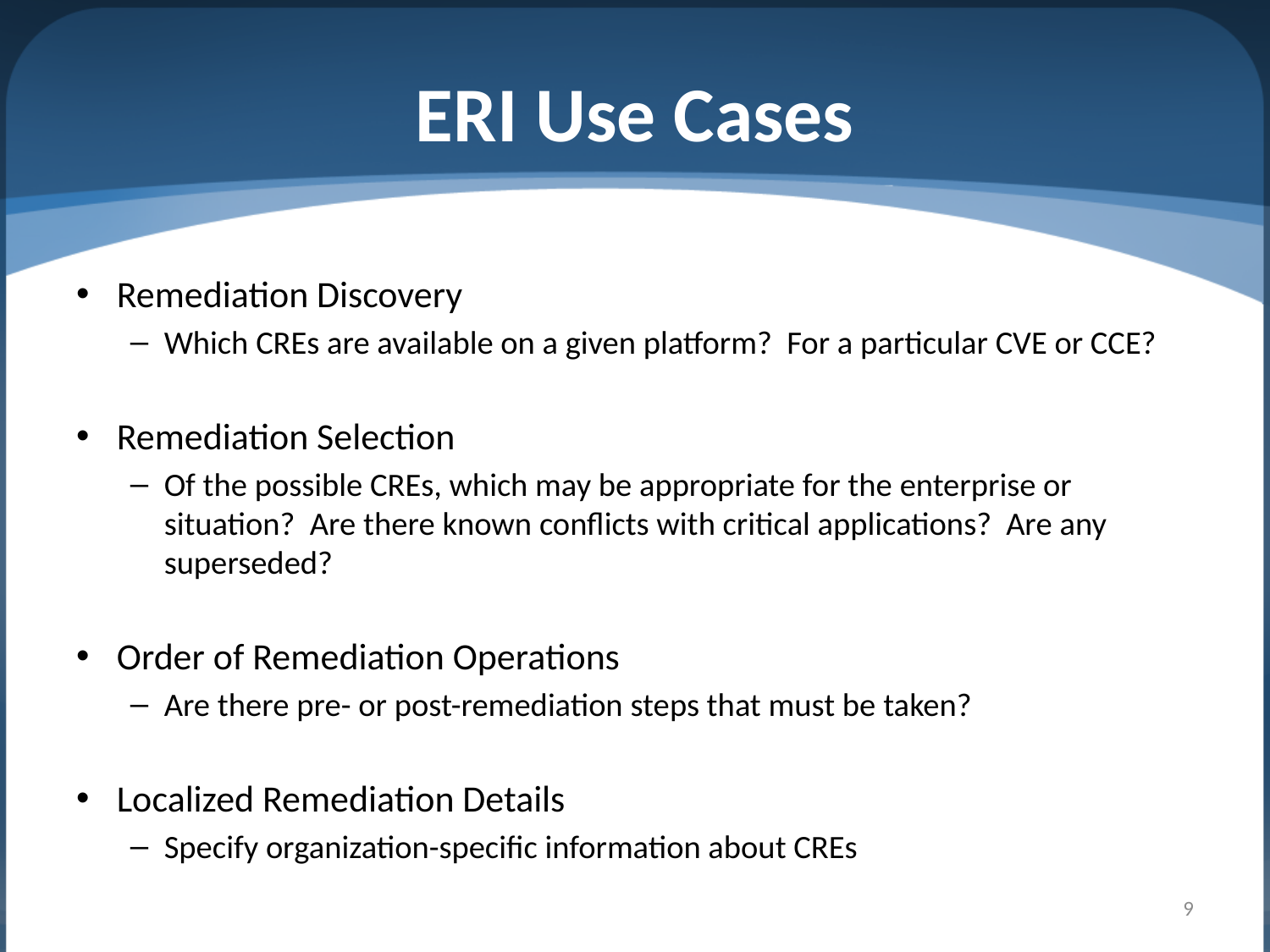

# ERI Use Cases
Remediation Discovery
Which CREs are available on a given platform?  For a particular CVE or CCE?

Remediation Selection
Of the possible CREs, which may be appropriate for the enterprise or situation?  Are there known conflicts with critical applications?  Are any superseded?

Order of Remediation Operations
Are there pre- or post-remediation steps that must be taken?

Localized Remediation Details
Specify organization-specific information about CREs
9